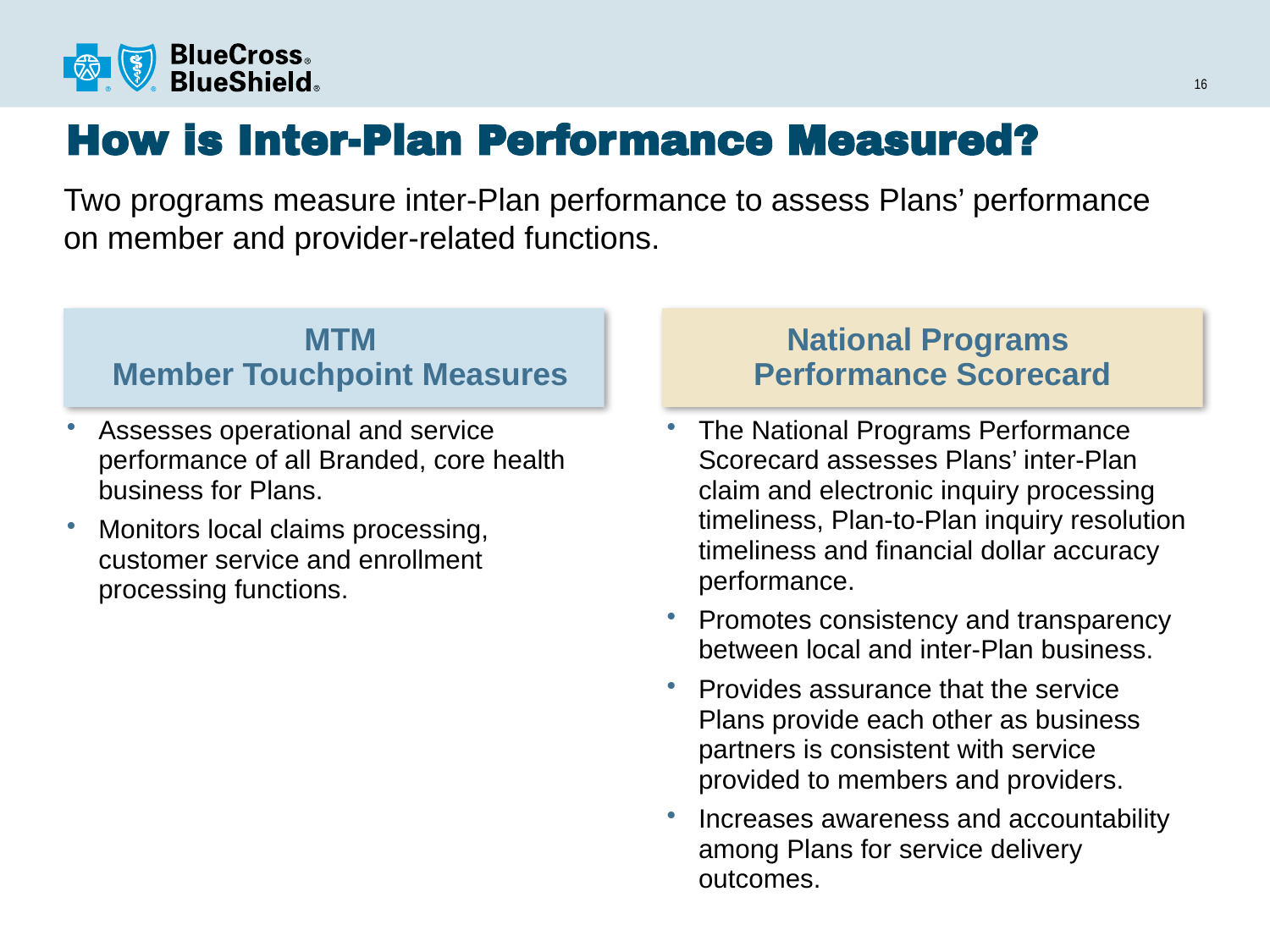

# How is Inter-Plan Performance Measured?
Two programs measure inter-Plan performance to assess Plans’ performance on member and provider-related functions.

MTM
Member Touchpoint Measures
National Programs
Performance Scorecard
Assesses operational and service performance of all Branded, core health business for Plans.
Monitors local claims processing, customer service and enrollment processing functions.
The National Programs Performance Scorecard assesses Plans’ inter-Plan claim and electronic inquiry processing timeliness, Plan-to-Plan inquiry resolution timeliness and financial dollar accuracy performance.
Promotes consistency and transparency between local and inter-Plan business.
Provides assurance that the service
Plans provide each other as business partners is consistent with service provided to members and providers.
Increases awareness and accountability among Plans for service delivery outcomes.